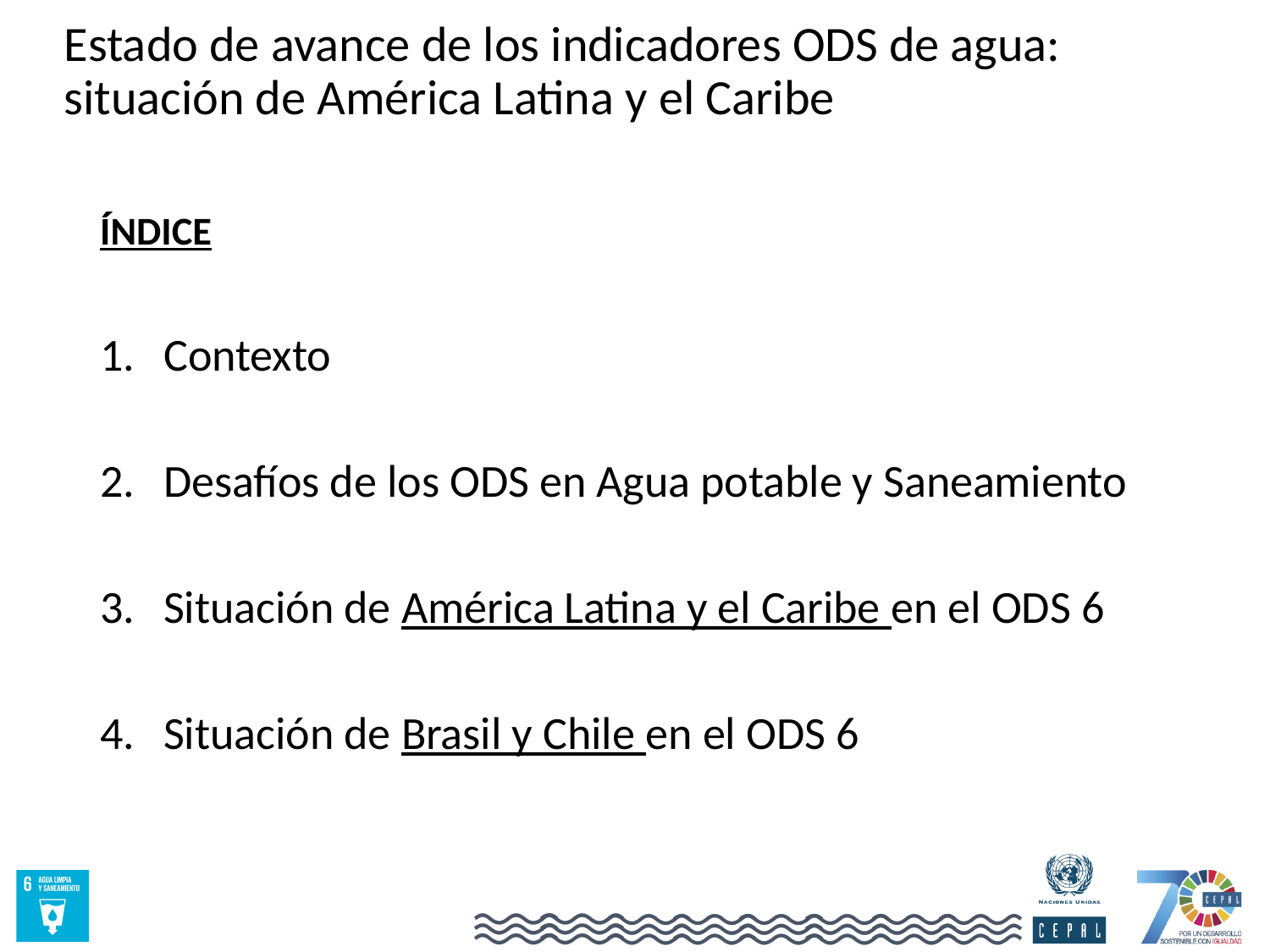

Estado de avance de los indicadores ODS de agua: situación de América Latina y el Caribe
ÍNDICE
Contexto
Desafíos de los ODS en Agua potable y Saneamiento
Situación de América Latina y el Caribe en el ODS 6
Situación de Brasil y Chile en el ODS 6